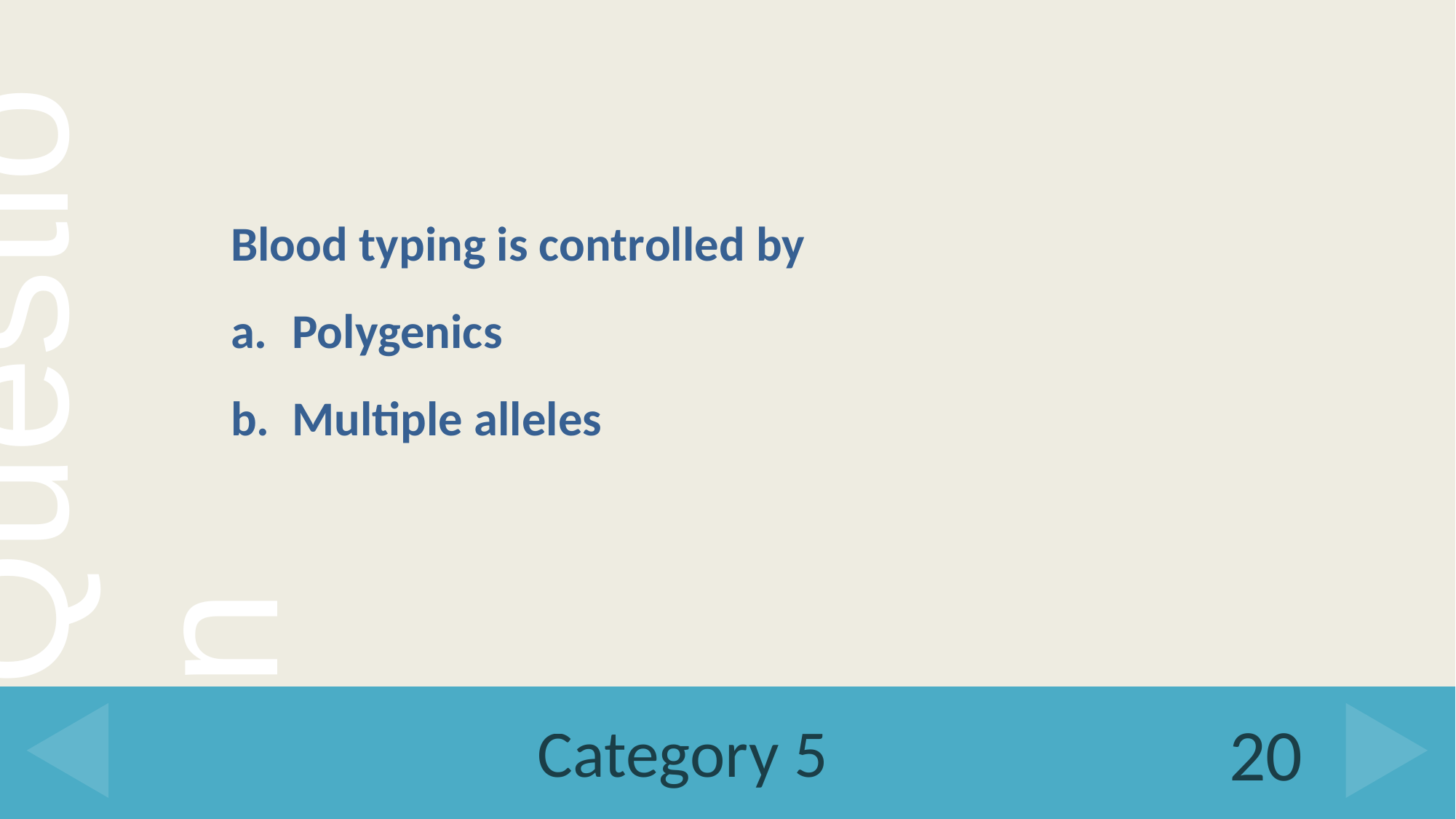

Blood typing is controlled by
Polygenics
Multiple alleles

# Category 5
20